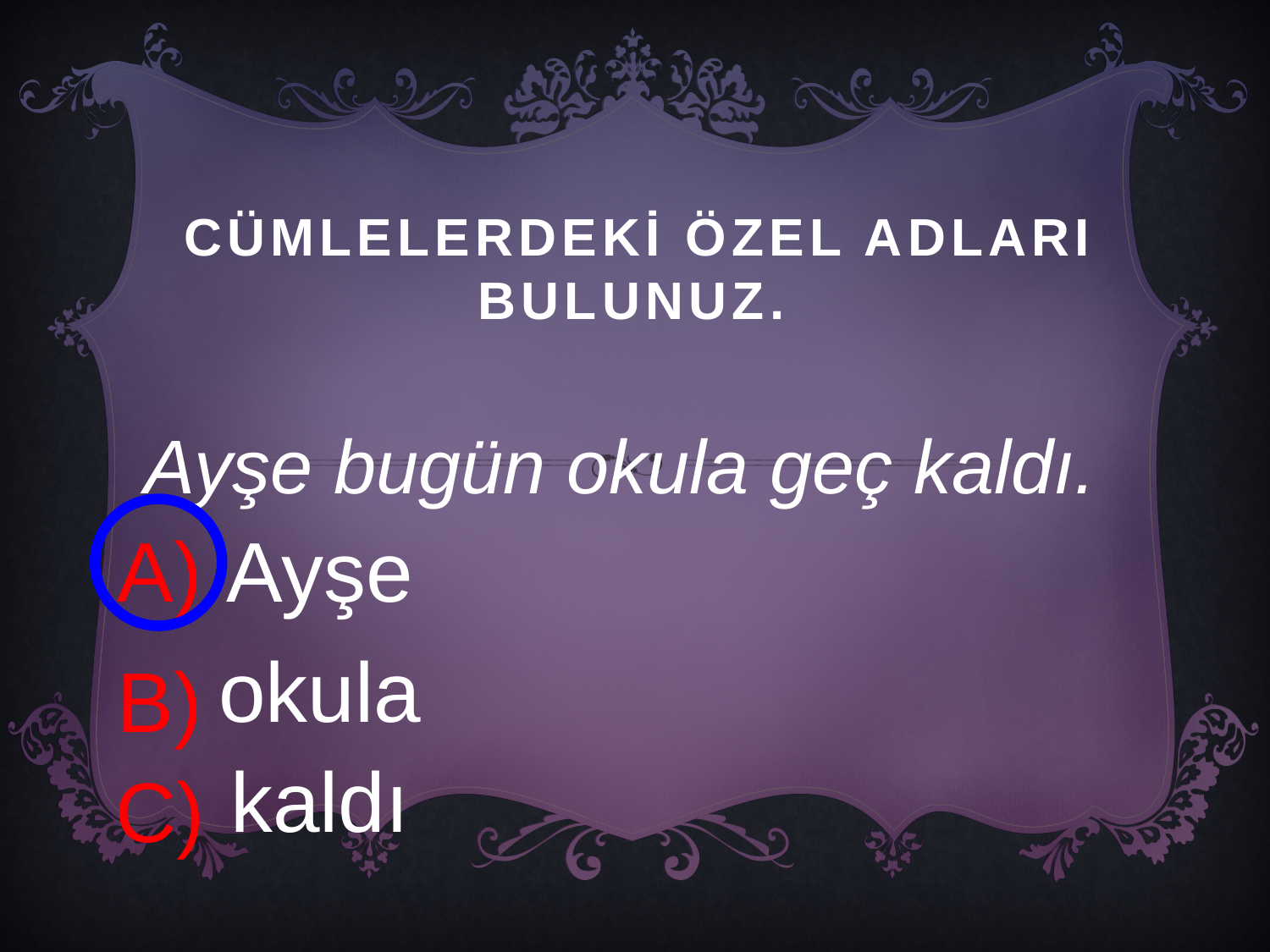

# Cümlelerdeki özel adları bulunuz.
Ayşe bugün okula geç kaldı.

A)
Ayşe
okula
B)
kaldı
C)